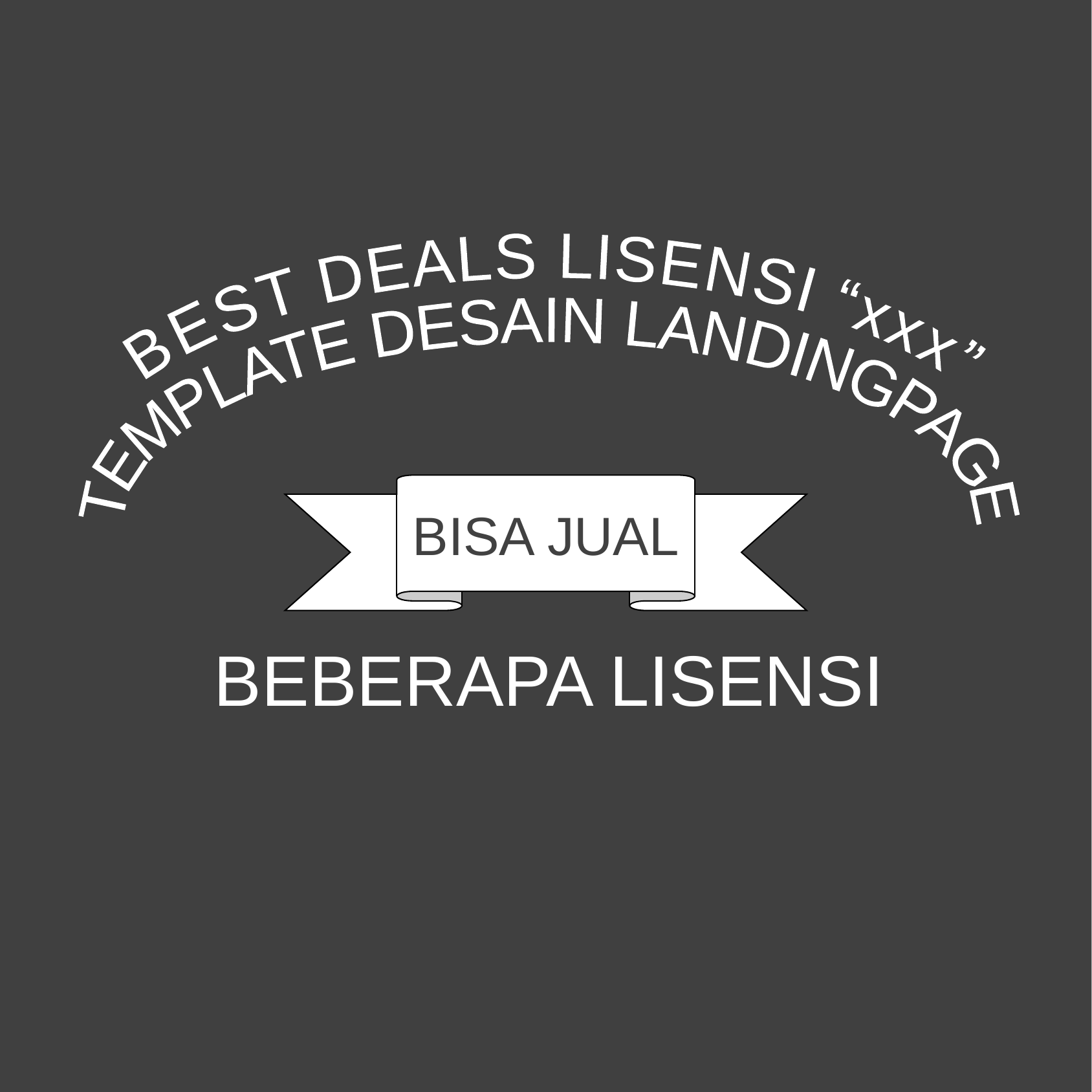

BEST DEALS LISENSI “xxx”
TEMPLATE DESAIN LANDINGPAGE

BISA JUAL
BEBERAPA LISENSI